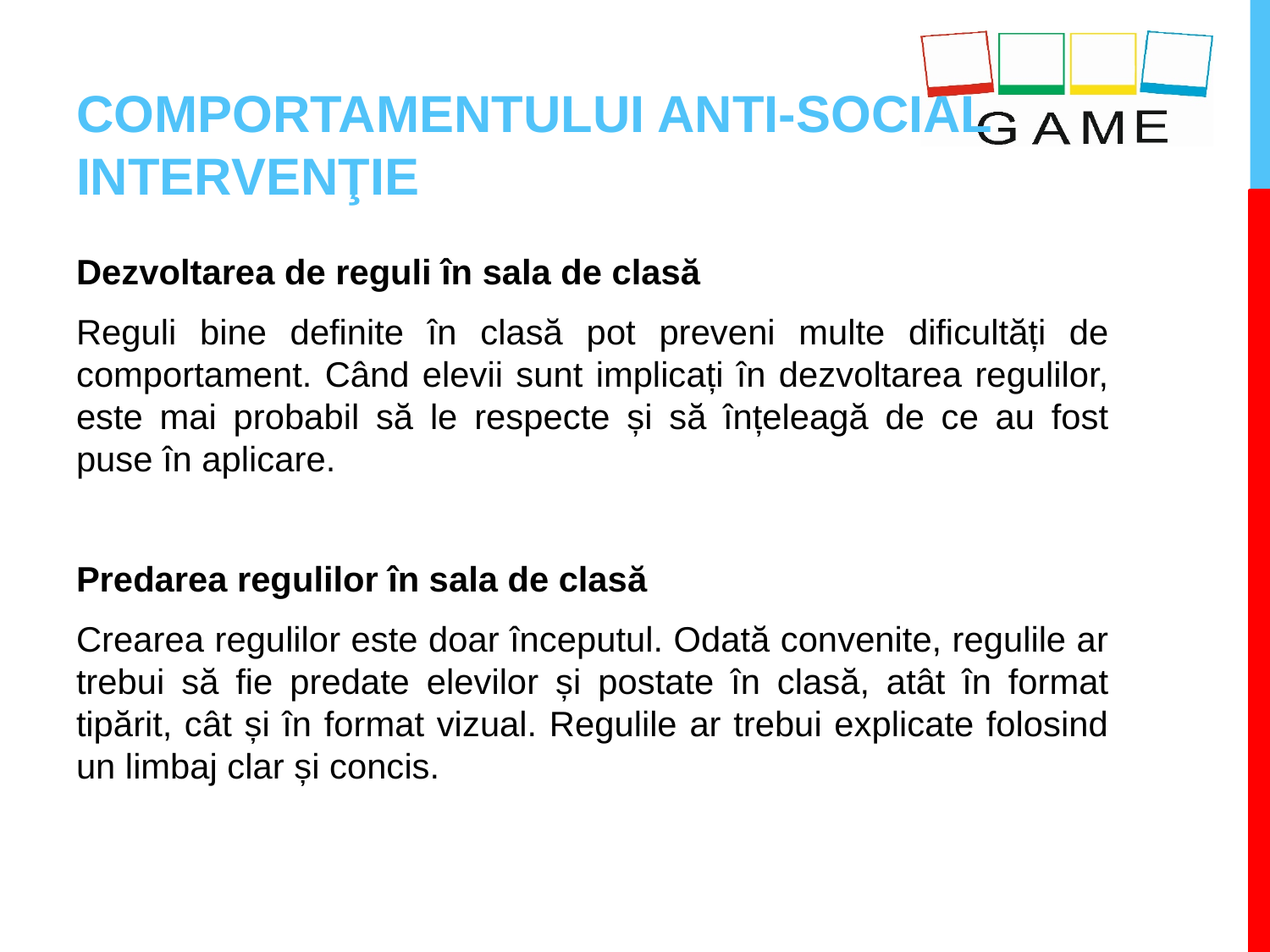

# COMPORTAMENTULUI ANTI-SOCIAL INTERVENŢIE
Dezvoltarea de reguli în sala de clasă
Reguli bine definite în clasă pot preveni multe dificultăți de comportament. Când elevii sunt implicați în dezvoltarea regulilor, este mai probabil să le respecte și să înțeleagă de ce au fost puse în aplicare.

Predarea regulilor în sala de clasă
Crearea regulilor este doar începutul. Odată convenite, regulile ar trebui să fie predate elevilor și postate în clasă, atât în format tipărit, cât și în format vizual. Regulile ar trebui explicate folosind un limbaj clar și concis.